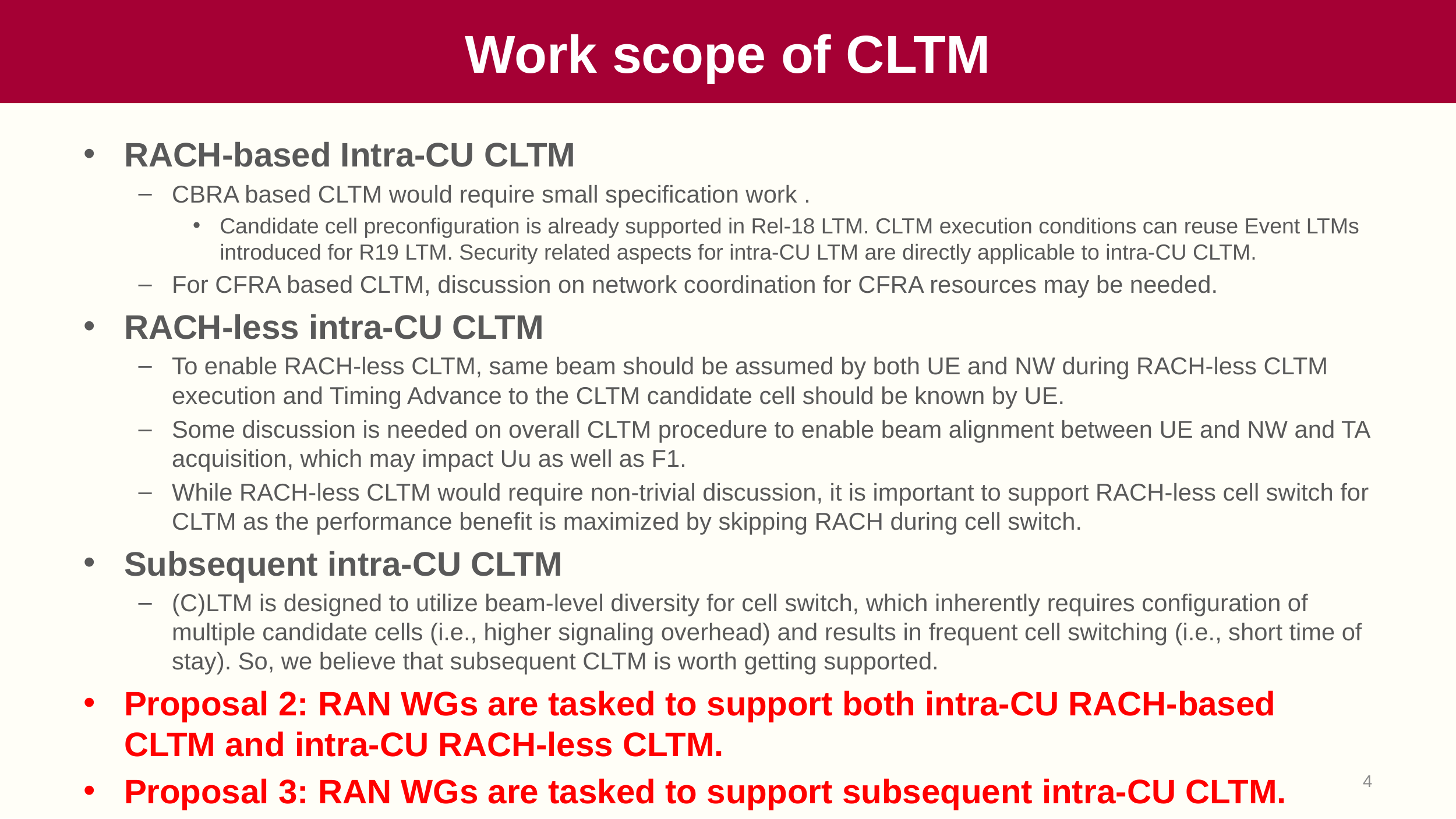

# Work scope of CLTM
RACH-based Intra-CU CLTM
CBRA based CLTM would require small specification work .
Candidate cell preconfiguration is already supported in Rel-18 LTM. CLTM execution conditions can reuse Event LTMs introduced for R19 LTM. Security related aspects for intra-CU LTM are directly applicable to intra-CU CLTM.
For CFRA based CLTM, discussion on network coordination for CFRA resources may be needed.
RACH-less intra-CU CLTM
To enable RACH-less CLTM, same beam should be assumed by both UE and NW during RACH-less CLTM execution and Timing Advance to the CLTM candidate cell should be known by UE.
Some discussion is needed on overall CLTM procedure to enable beam alignment between UE and NW and TA acquisition, which may impact Uu as well as F1.
While RACH-less CLTM would require non-trivial discussion, it is important to support RACH-less cell switch for CLTM as the performance benefit is maximized by skipping RACH during cell switch.
Subsequent intra-CU CLTM
(C)LTM is designed to utilize beam-level diversity for cell switch, which inherently requires configuration of multiple candidate cells (i.e., higher signaling overhead) and results in frequent cell switching (i.e., short time of stay). So, we believe that subsequent CLTM is worth getting supported.
Proposal 2: RAN WGs are tasked to support both intra-CU RACH-based CLTM and intra-CU RACH-less CLTM.
Proposal 3: RAN WGs are tasked to support subsequent intra-CU CLTM.

4